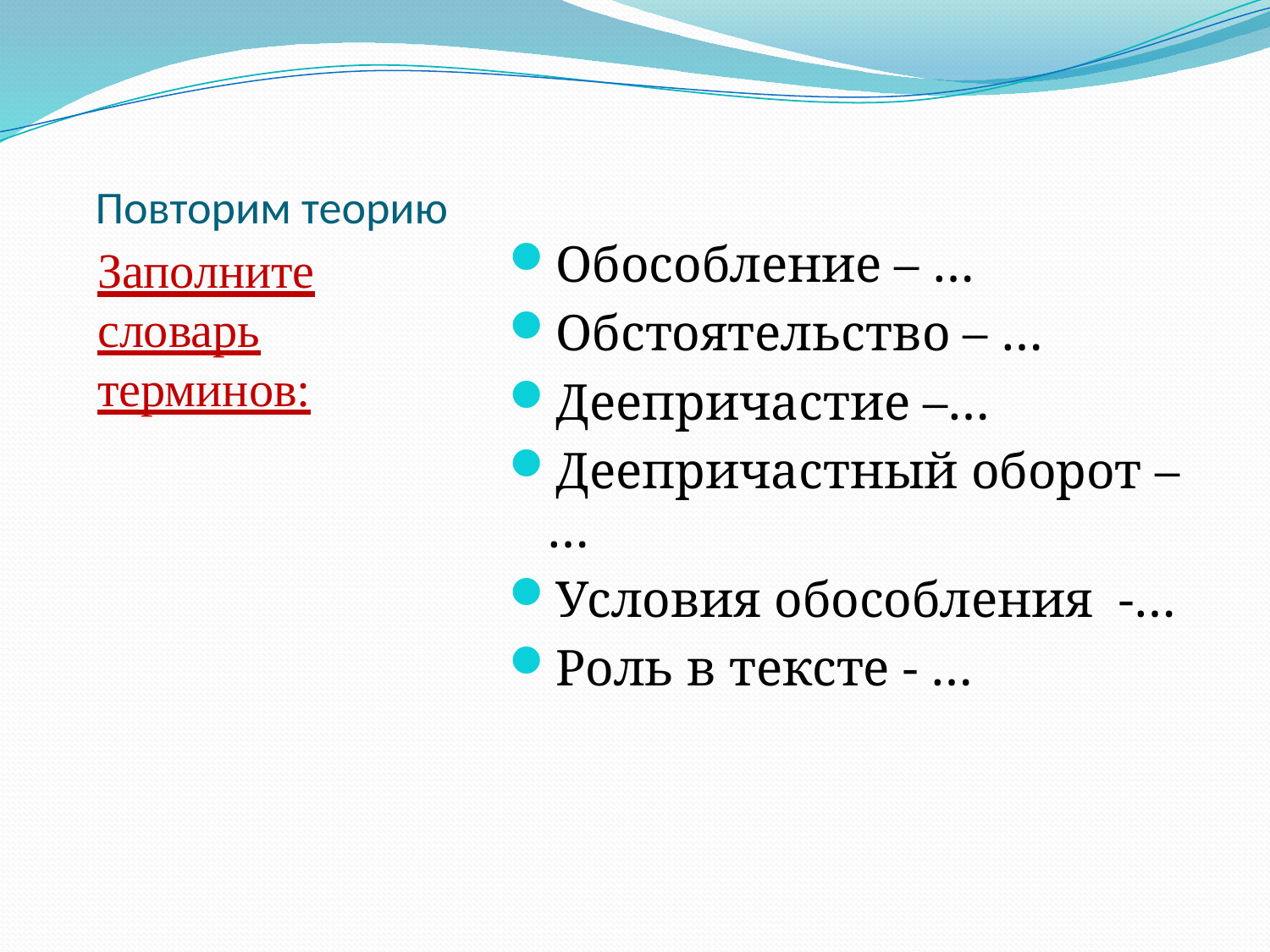

# Повторим теорию
Заполните словарь терминов:

Обособление – …
Обстоятельство – …
Деепричастие –…
Деепричастный оборот – …
Условия обособления  -…
Роль в тексте - …